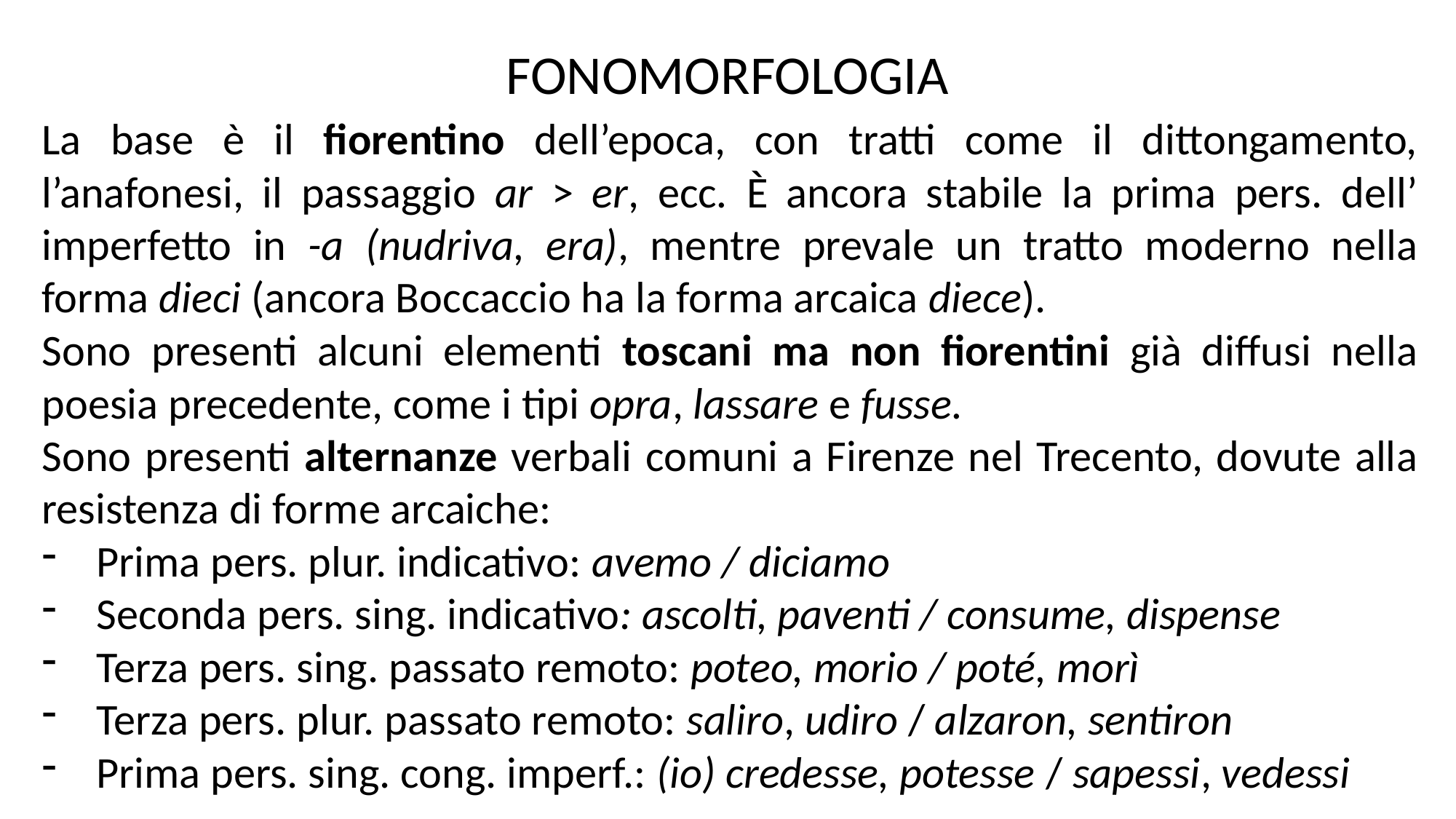

FONOMORFOLOGIA
La base è il fiorentino dell’epoca, con tratti come il dittongamento, l’anafonesi, il passaggio ar > er, ecc. È ancora stabile la prima pers. dell’ imperfetto in -a (nudriva, era), mentre prevale un tratto moderno nella forma dieci (ancora Boccaccio ha la forma arcaica diece).
Sono presenti alcuni elementi toscani ma non fiorentini già diffusi nella poesia precedente, come i tipi opra, lassare e fusse.
Sono presenti alternanze verbali comuni a Firenze nel Trecento, dovute alla resistenza di forme arcaiche:
Prima pers. plur. indicativo: avemo / diciamo
Seconda pers. sing. indicativo: ascolti, paventi / consume, dispense
Terza pers. sing. passato remoto: poteo, morio / poté, morì
Terza pers. plur. passato remoto: saliro, udiro / alzaron, sentiron
Prima pers. sing. cong. imperf.: (io) credesse, potesse / sapessi, vedessi